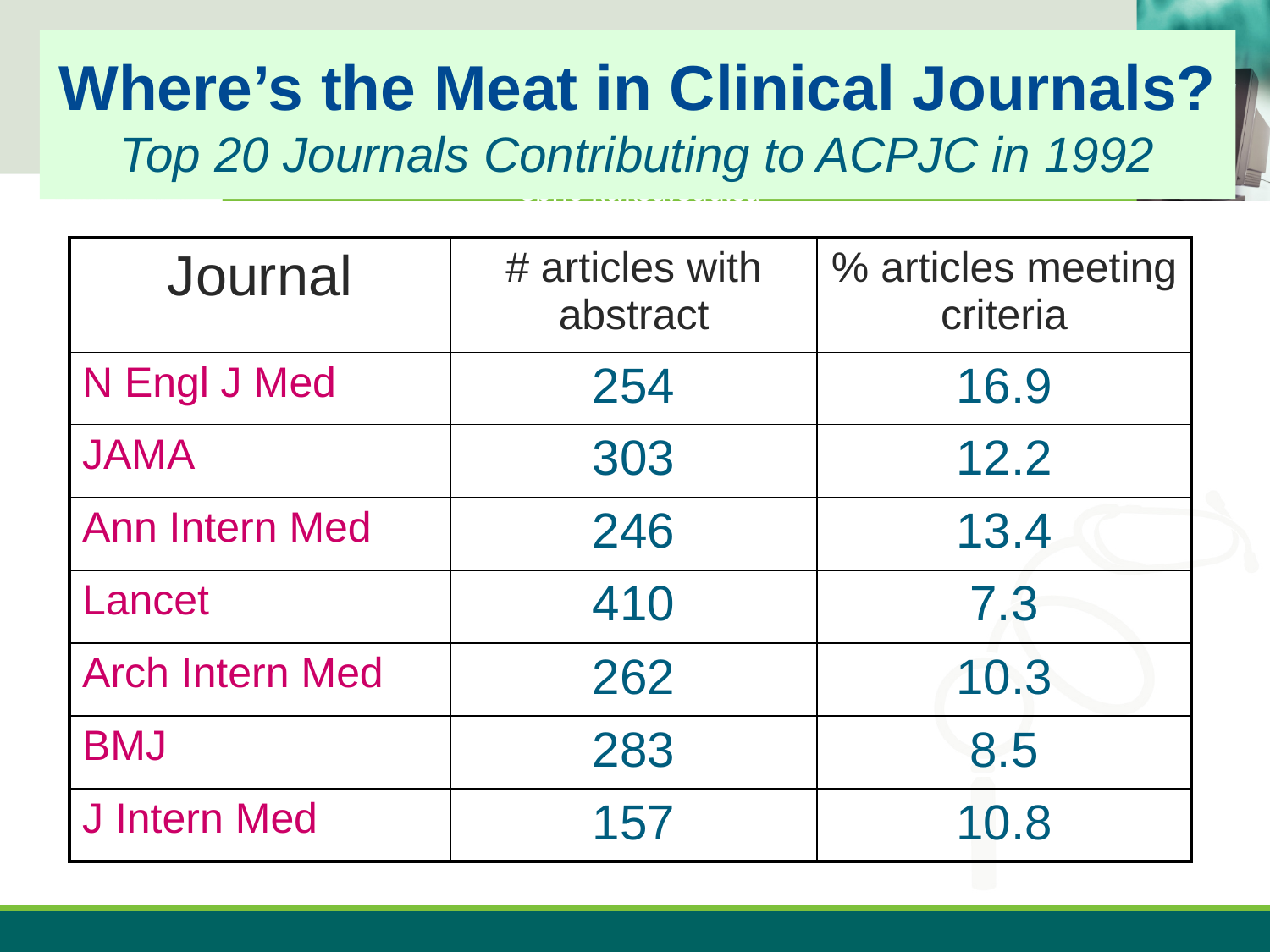

# Where’s the Meat in Clinical Journals? Top 20 Journals Contributing to ACPJC in 1992
| Journal | # articles with abstract | % articles meeting criteria |
| --- | --- | --- |
| N Engl J Med | 254 | 16.9 |
| JAMA | 303 | 12.2 |
| Ann Intern Med | 246 | 13.4 |
| Lancet | 410 | 7.3 |
| Arch Intern Med | 262 | 10.3 |
| BMJ | 283 | 8.5 |
| J Intern Med | 157 | 10.8 |